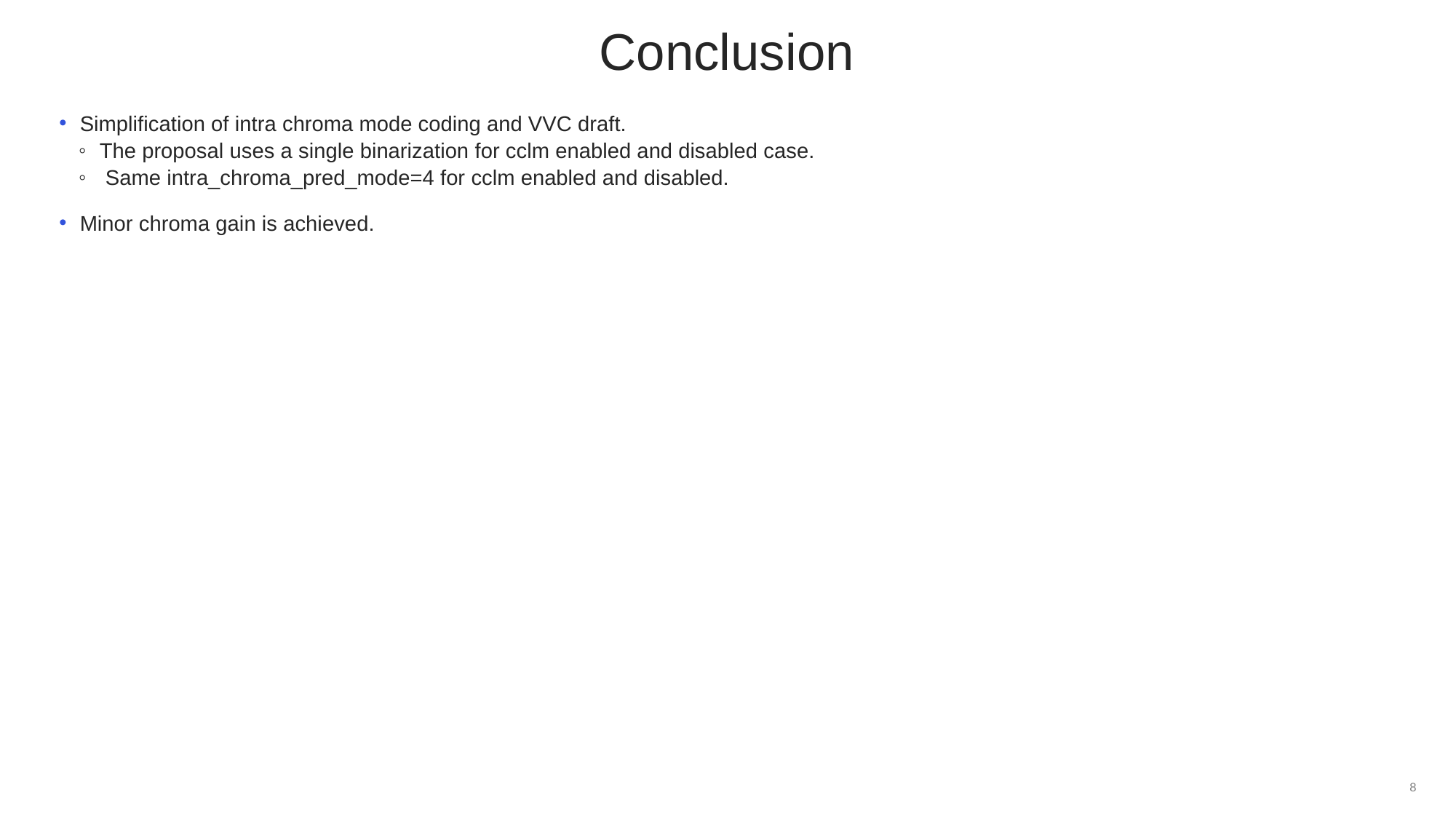

# Conclusion
Simplification of intra chroma mode coding and VVC draft.
The proposal uses a single binarization for cclm enabled and disabled case.
 Same intra_chroma_pred_mode=4 for cclm enabled and disabled.
Minor chroma gain is achieved.